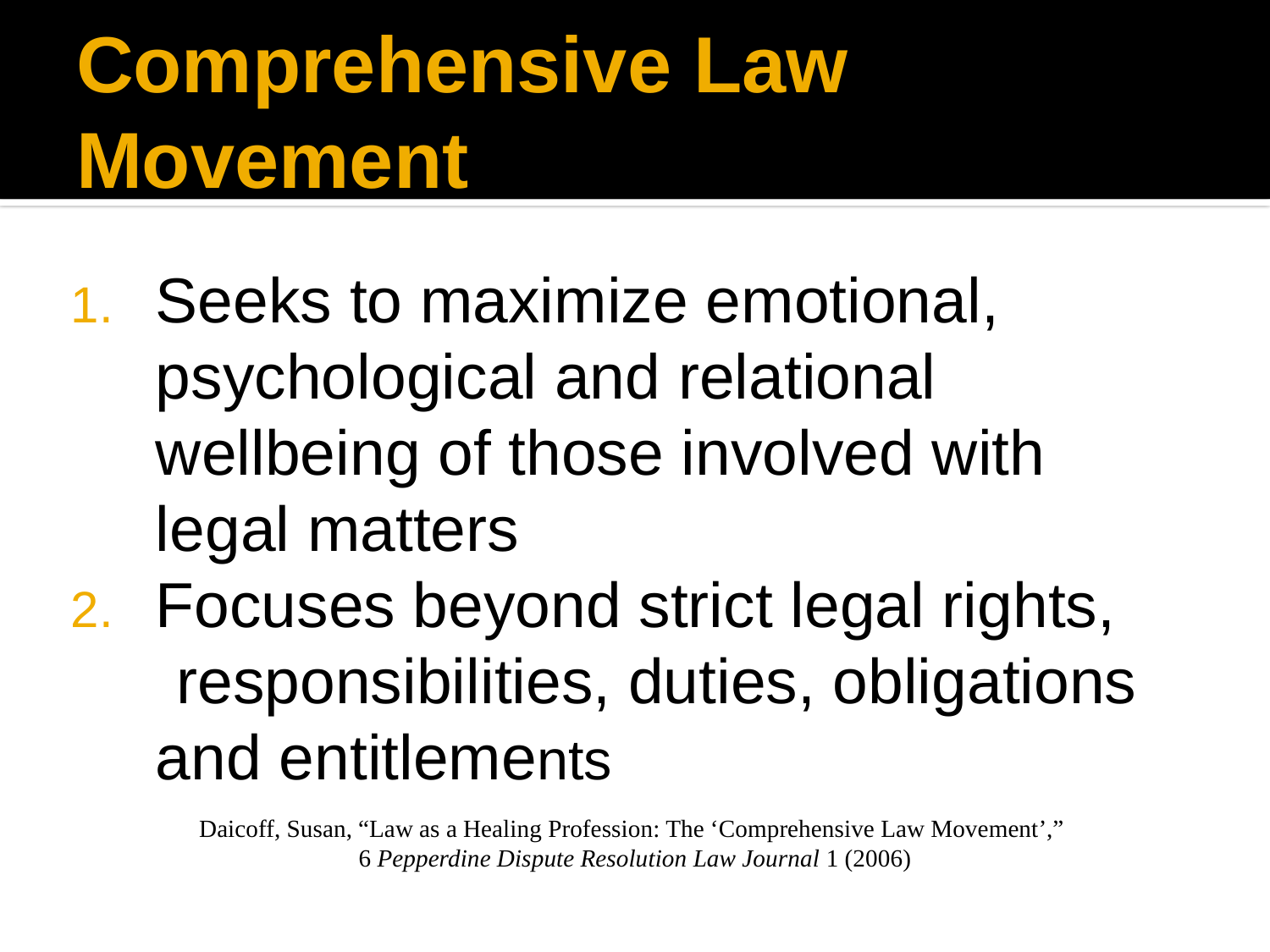

# Comprehensive Law Movement
Seeks to maximize emotional, psychological and relational wellbeing of those involved with legal matters
Focuses beyond strict legal rights,
      responsibilities, duties, obligations and entitlements
Daicoff, Susan, “Law as a Healing Profession: The ‘Comprehensive Law Movement’,”
6 Pepperdine Dispute Resolution Law Journal 1 (2006)